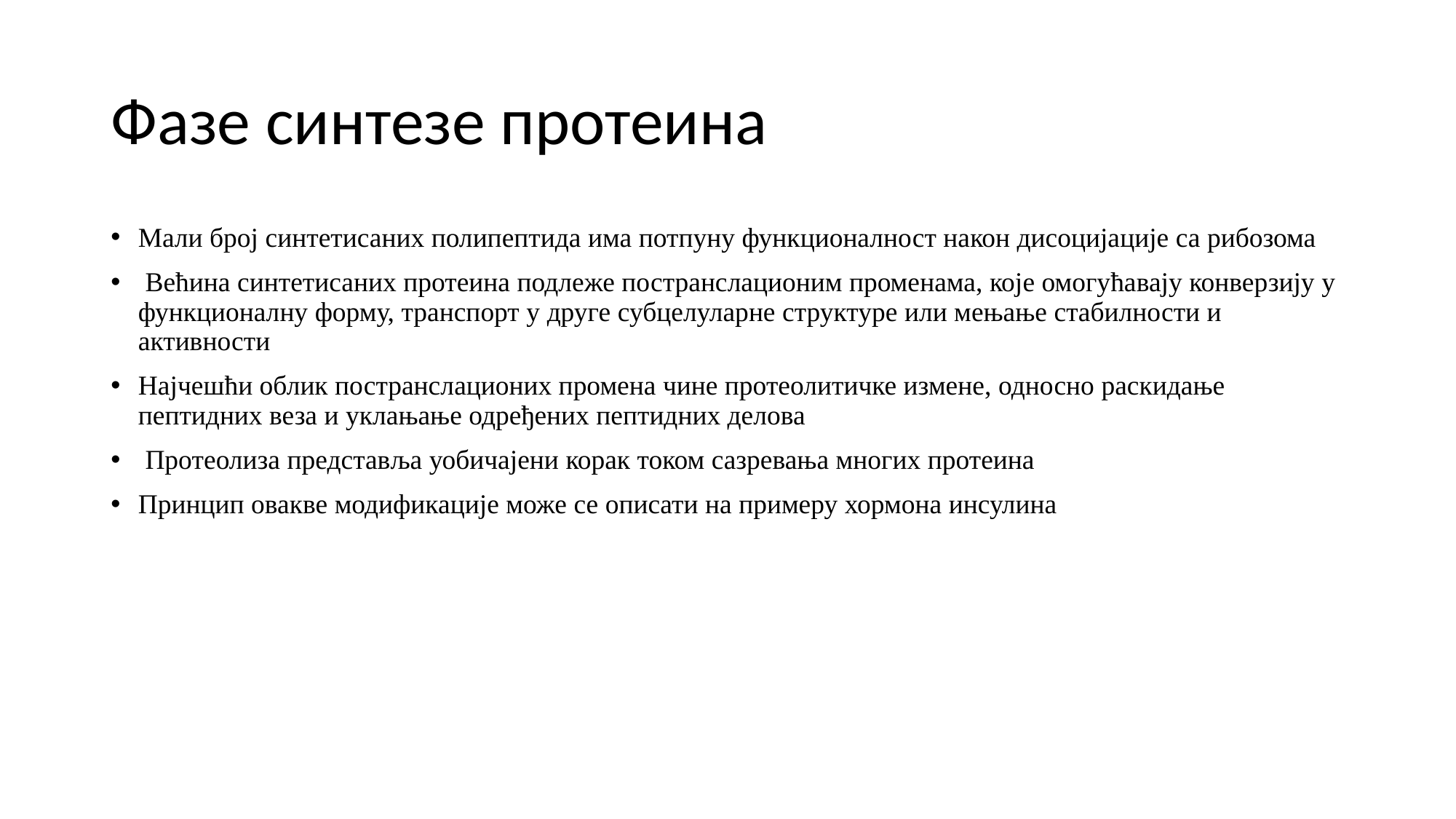

# Фазе синтезе протеина
Mали број синтетисаних полипептида има потпуну функционалност након дисоцијације са рибозома
 Већина синтетисаних протеина подлеже постранслационим променама, које омогућавају конверзију у функционалну форму, транспорт у друге субцелуларне структуре или мењање стабилности и активности
Најчешћи облик постранслационих промена чине протеолитичке измене, односно раскидање пептидних веза и уклањање одређених пептидних делова
 Протеолиза представља уобичајени корак током сазревања многих протеина
Принцип овакве модификације може се описати на примеру хормона инсулина